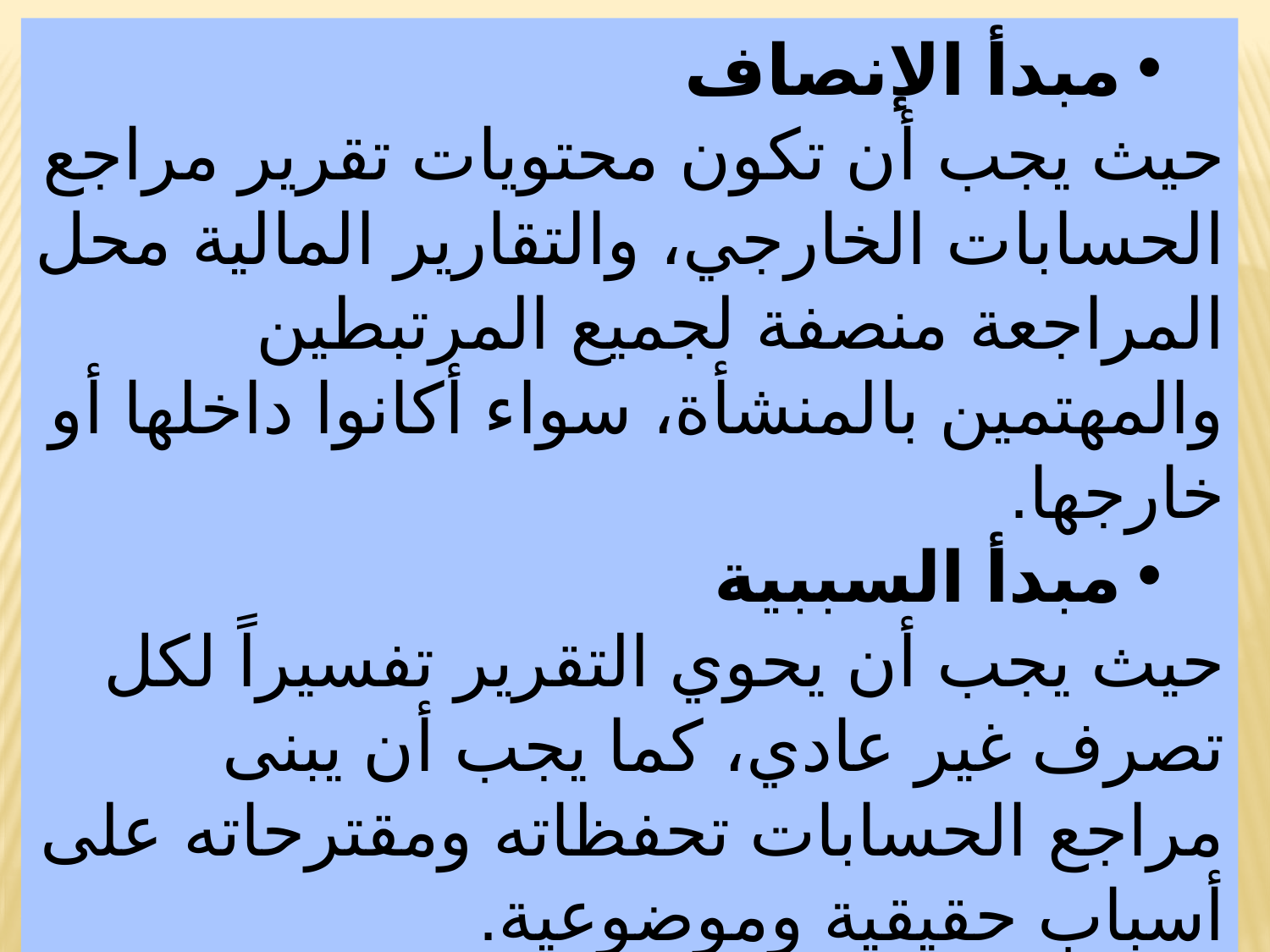

مبدأ الإنصاف
حيث يجب أن تكون محتويات تقرير مراجع الحسابات الخارجي، والتقارير المالية محل المراجعة منصفة لجميع المرتبطين والمهتمين بالمنشأة، سواء أكانوا داخلها أو خارجها.
مبدأ السببية
حيث يجب أن يحوي التقرير تفسيراً لكل تصرف غير عادي، كما يجب أن يبنى مراجع الحسابات تحفظاته ومقترحاته على أسباب حقيقية وموضوعية.